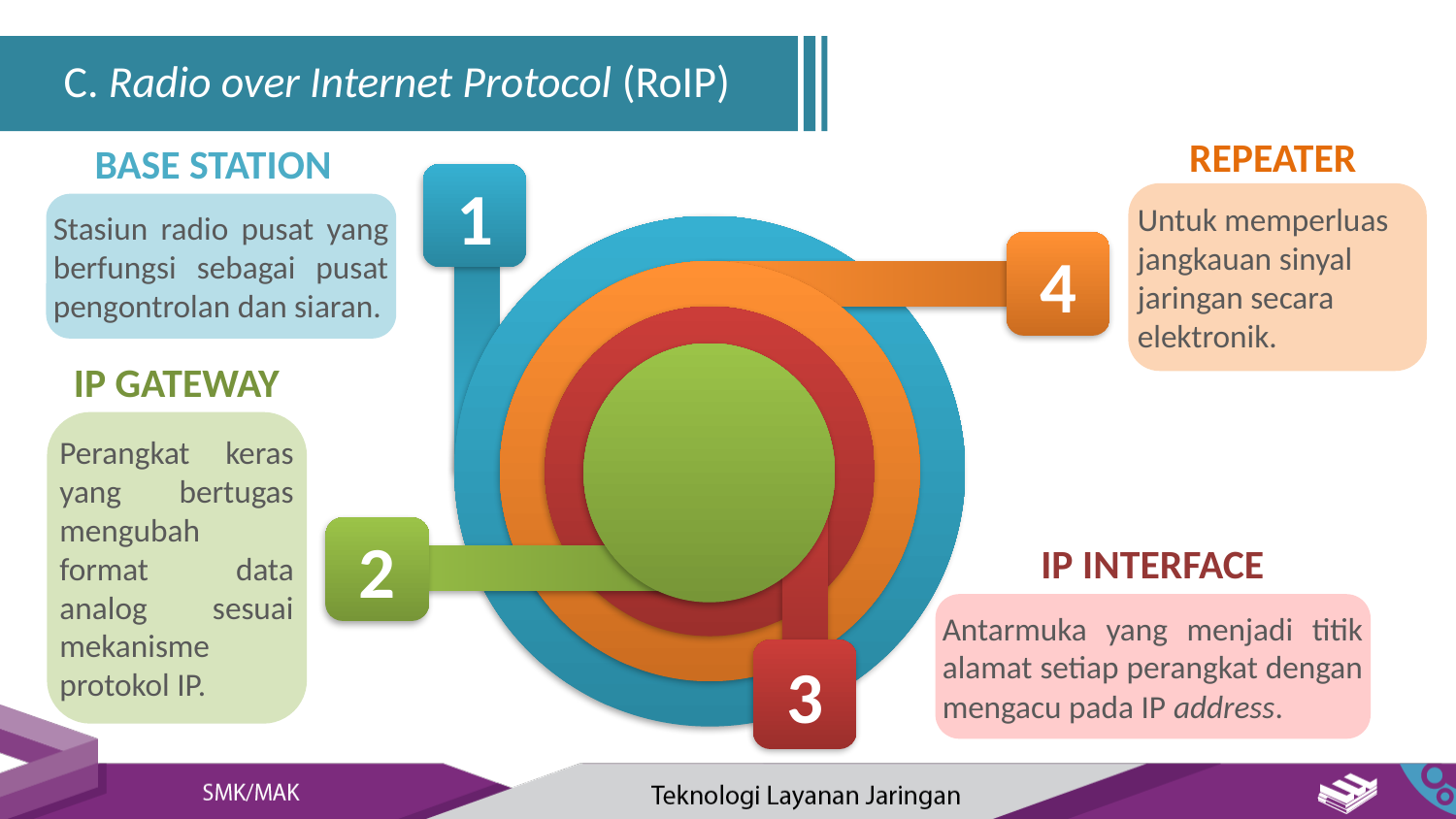

C. Radio over Internet Protocol (RoIP)

REPEATER
Untuk memperluas jangkauan sinyal jaringan secara elektronik.
Base Station
Stasiun radio pusat yang berfungsi sebagai pusat pengontrolan dan siaran.
1

4

IP GATEWAY
Perangkat keras yang bertugas mengubah format data analog sesuai mekanisme protokol IP.

2
IP INTERFACE
Antarmuka yang menjadi titik alamat setiap perangkat dengan mengacu pada IP address.
3